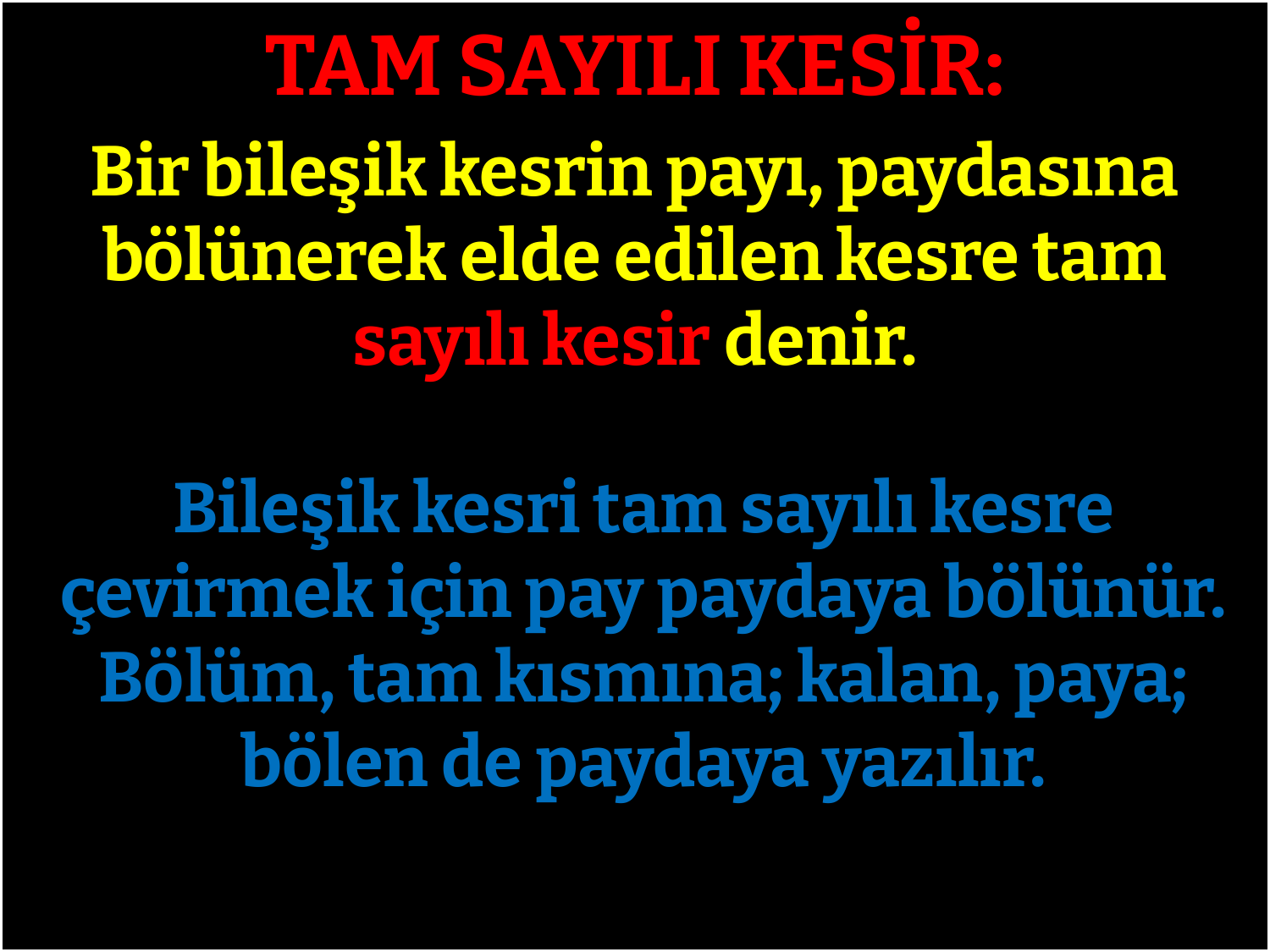

TAM SAYILI KESİR:
Bir bileşik kesrin payı, paydasına bölünerek elde edilen kesre tam sayılı kesir denir.
#
Bileşik kesri tam sayılı kesre çevirmek için pay paydaya bölünür. Bölüm, tam kısmına; kalan, paya; bölen de paydaya yazılır.